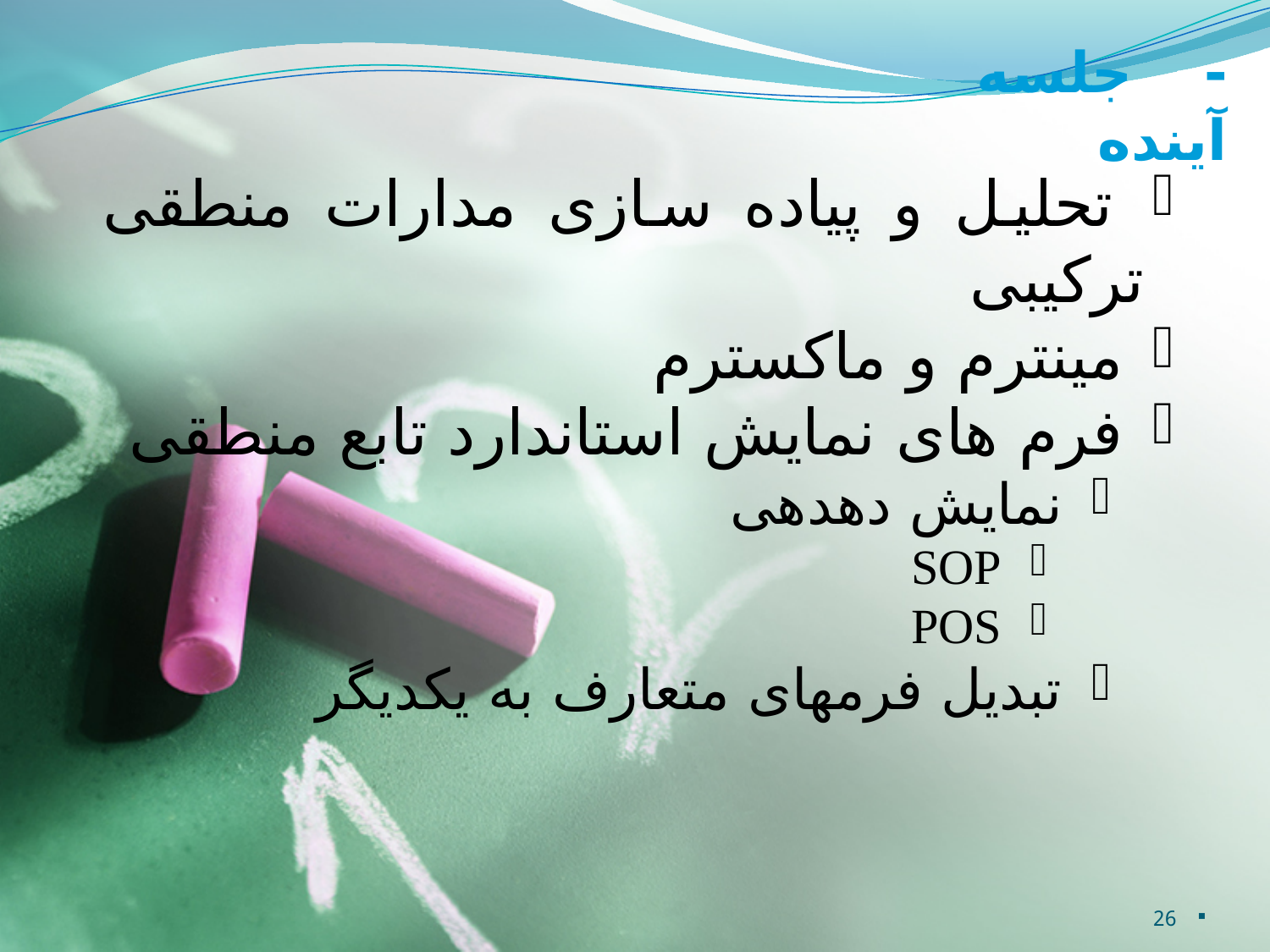

- جلسه آینده
 تحلیل و پیاده سازی مدارات منطقی ترکیبی
 مینترم و ماکسترم
 فرم های نمایش استاندارد تابع منطقی
 نمایش دهدهی
 SOP
 POS
 تبدیل فرمهای متعارف به یکدیگر

26